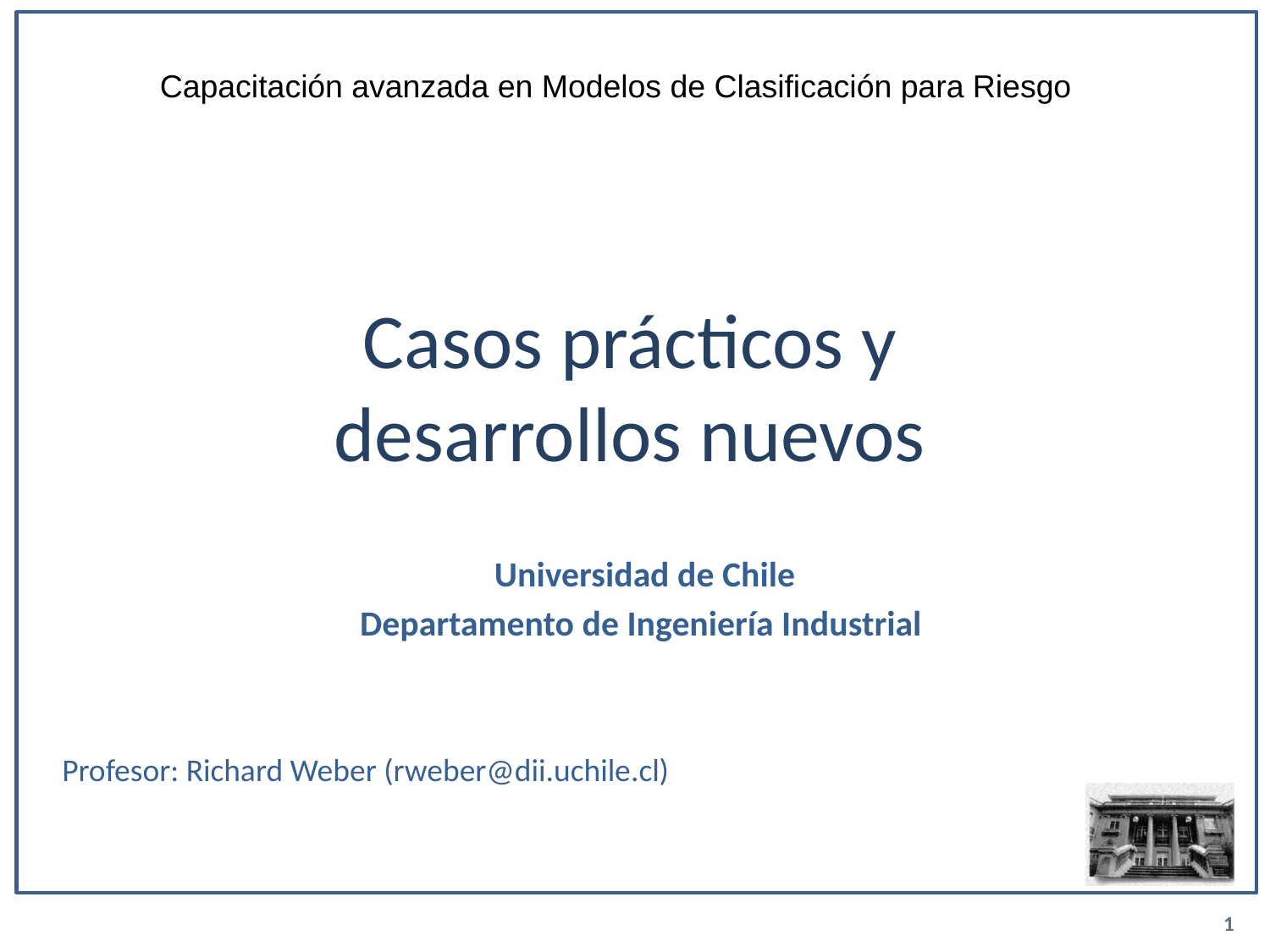

# Casos prácticos y desarrollos nuevos
1